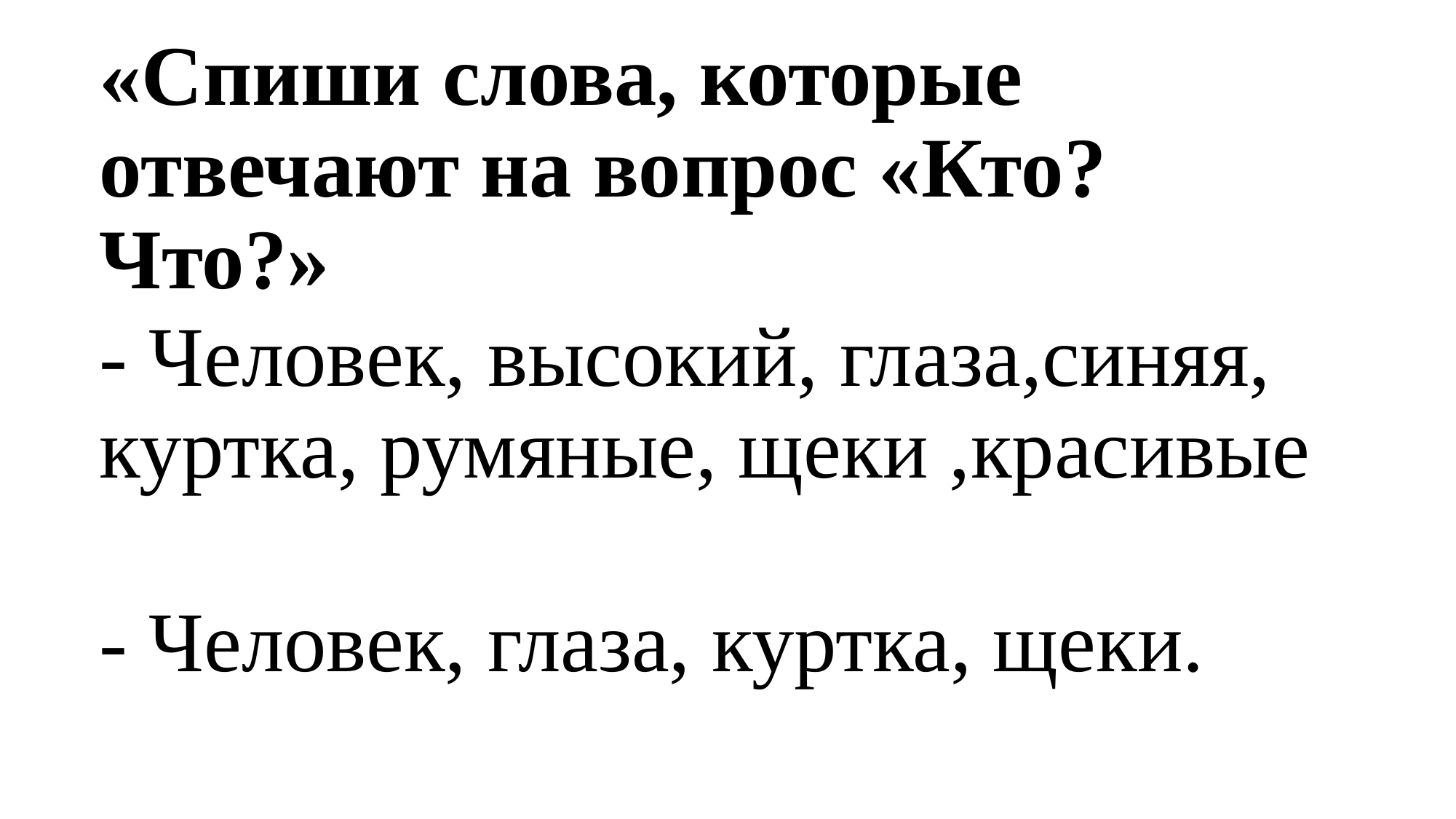

«Спиши слова, которые отвечают на вопрос «Кто? Что?»
- Человек, высокий, глаза,синяя,  куртка, румяные, щеки ,красивые

- Человек, глаза, куртка, щеки.